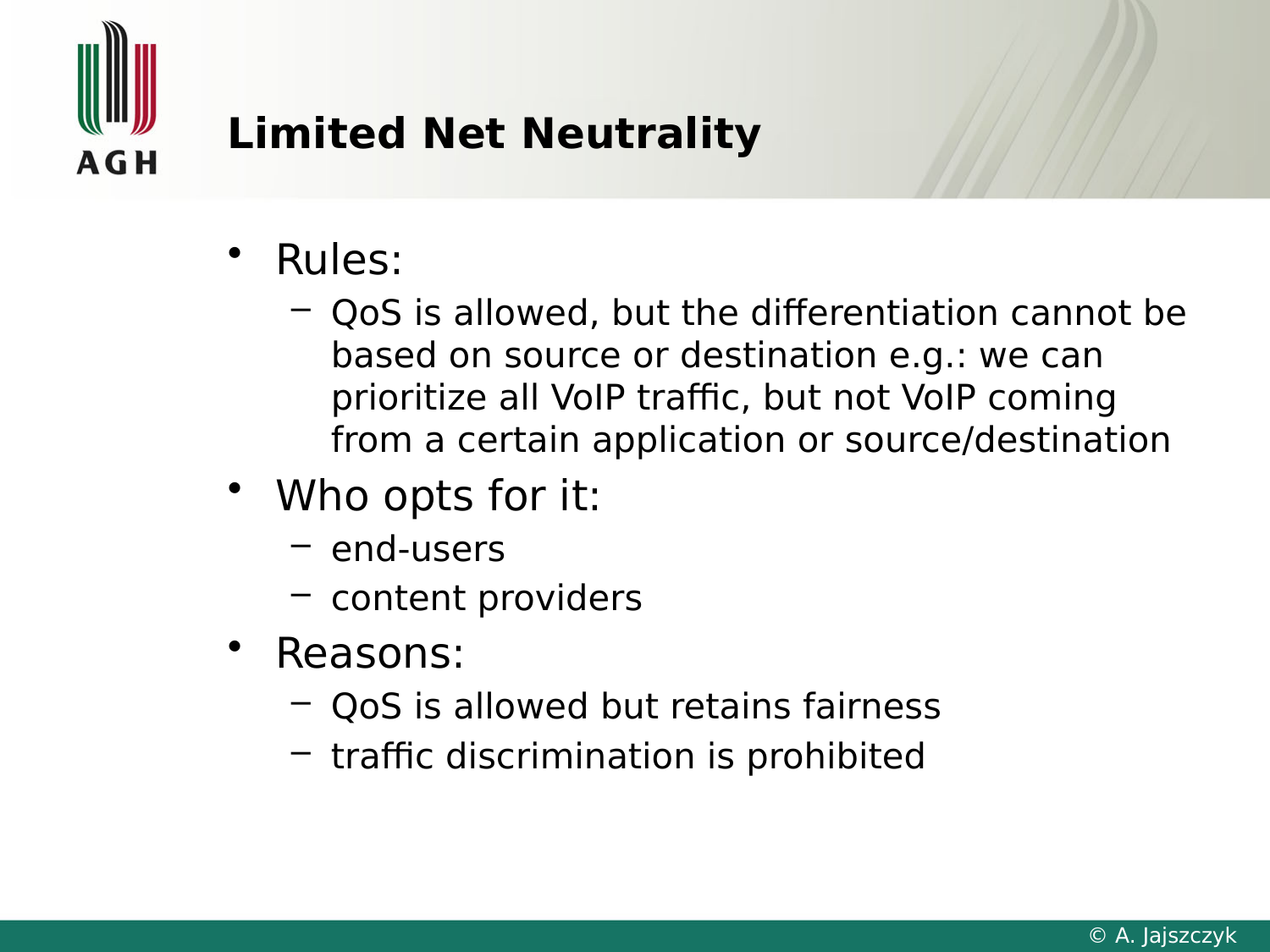

# Limited Net Neutrality
Rules:
QoS is allowed, but the differentiation cannot be based on source or destination e.g.: we can prioritize all VoIP traffic, but not VoIP coming from a certain application or source/destination
Who opts for it:
end-users
content providers
Reasons:
QoS is allowed but retains fairness
traffic discrimination is prohibited